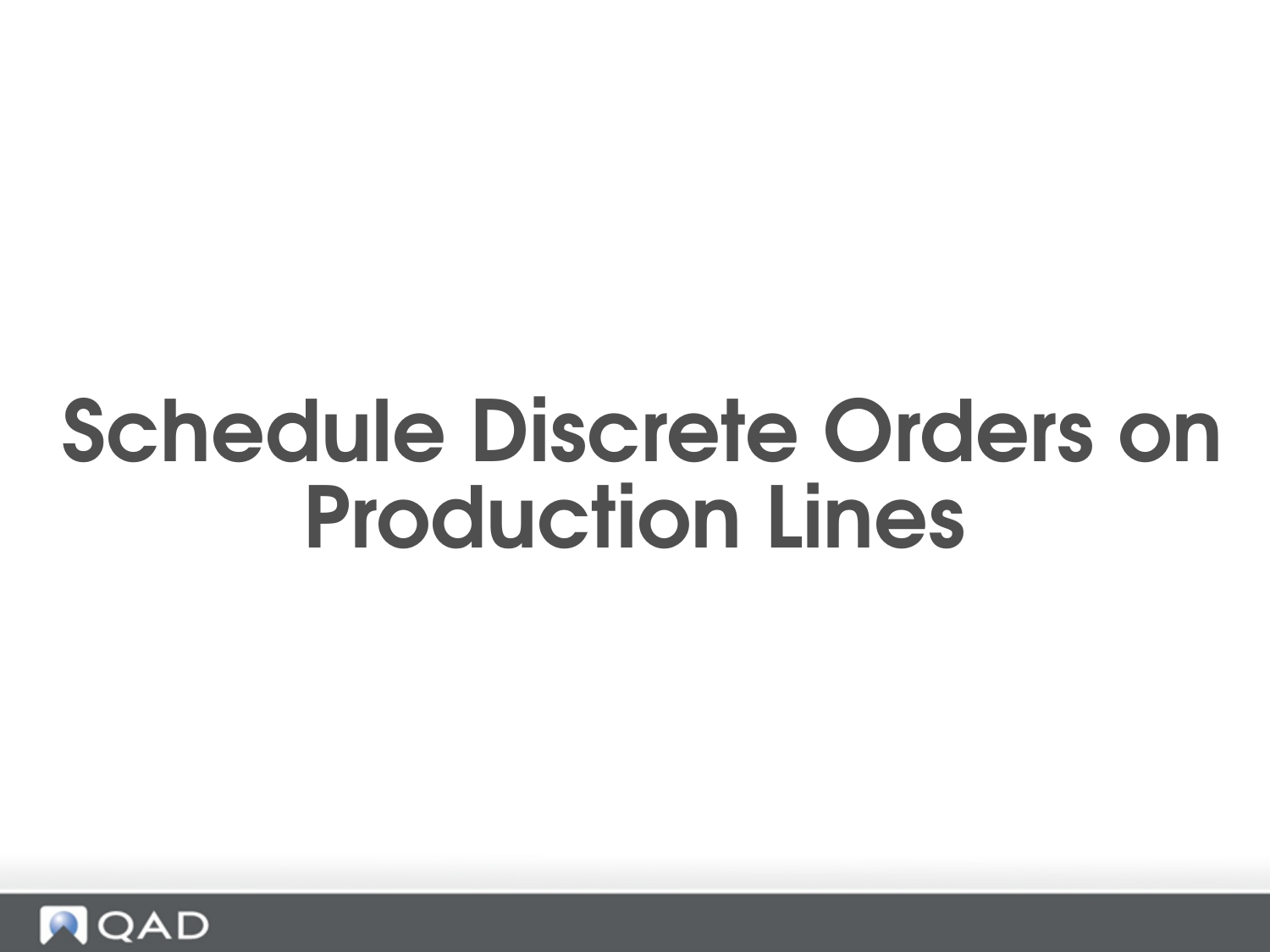

Changes in Paradigm
 Schedule Discrete Orders on Production Lines